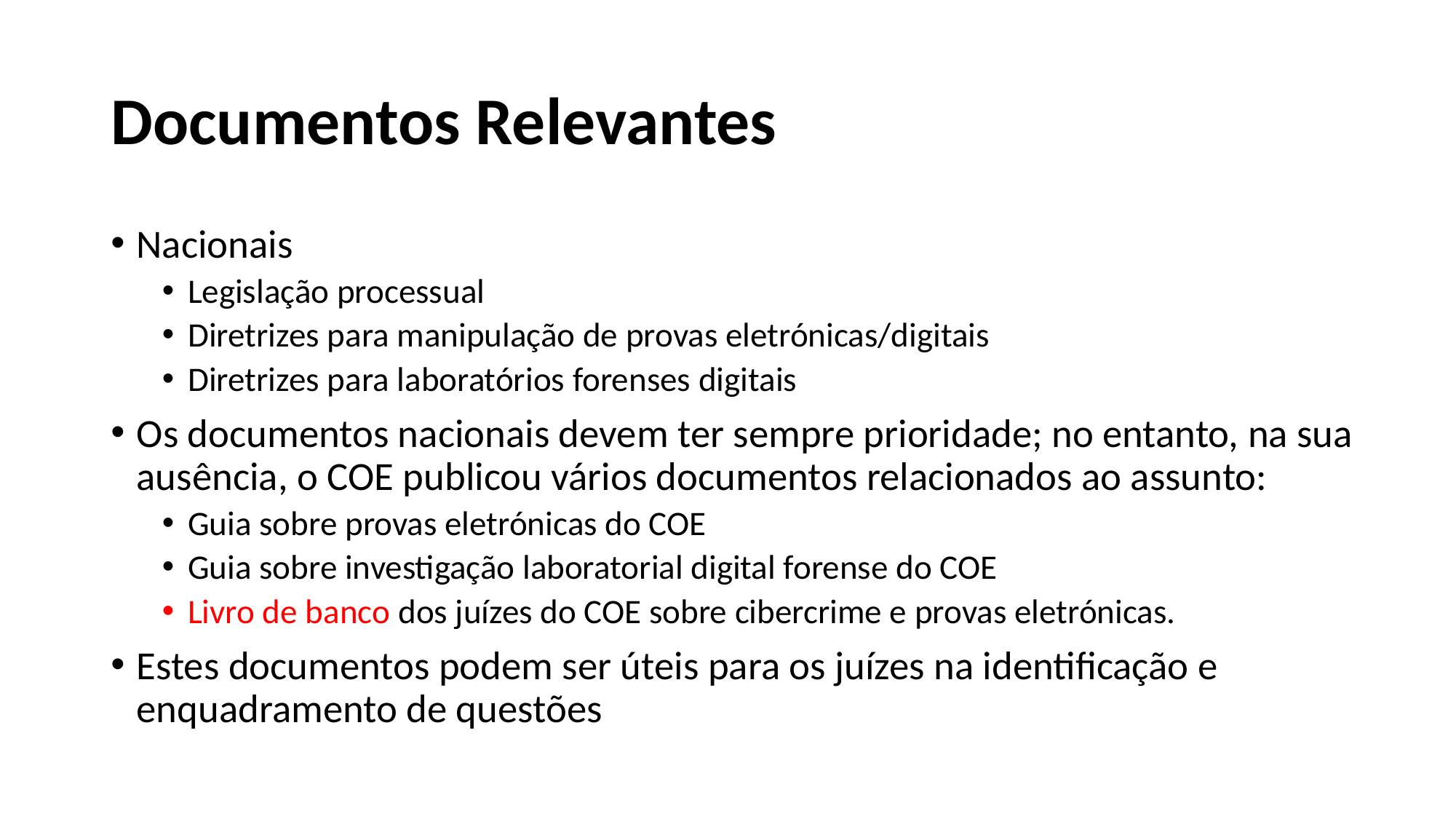

# Documentos Relevantes
Nacionais
Legislação processual
Diretrizes para manipulação de provas eletrónicas/digitais
Diretrizes para laboratórios forenses digitais
Os documentos nacionais devem ter sempre prioridade; no entanto, na sua ausência, o COE publicou vários documentos relacionados ao assunto:
Guia sobre provas eletrónicas do COE
Guia sobre investigação laboratorial digital forense do COE
Livro de banco dos juízes do COE sobre cibercrime e provas eletrónicas.
Estes documentos podem ser úteis para os juízes na identificação e enquadramento de questões